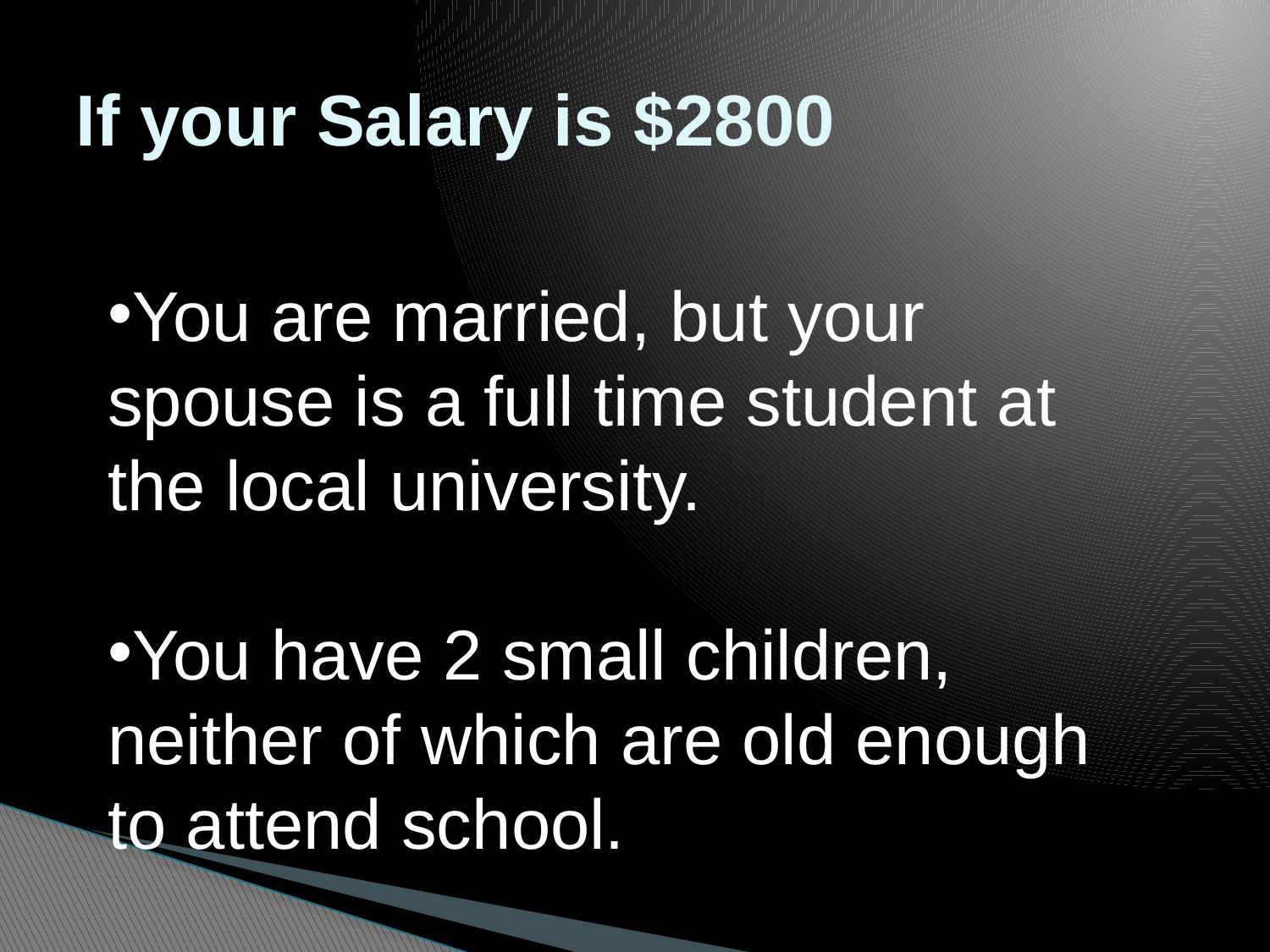

# If your Salary is $2800
You are married, but your spouse is a full time student at the local university.

You have 2 small children, neither of which are old enough to attend school.